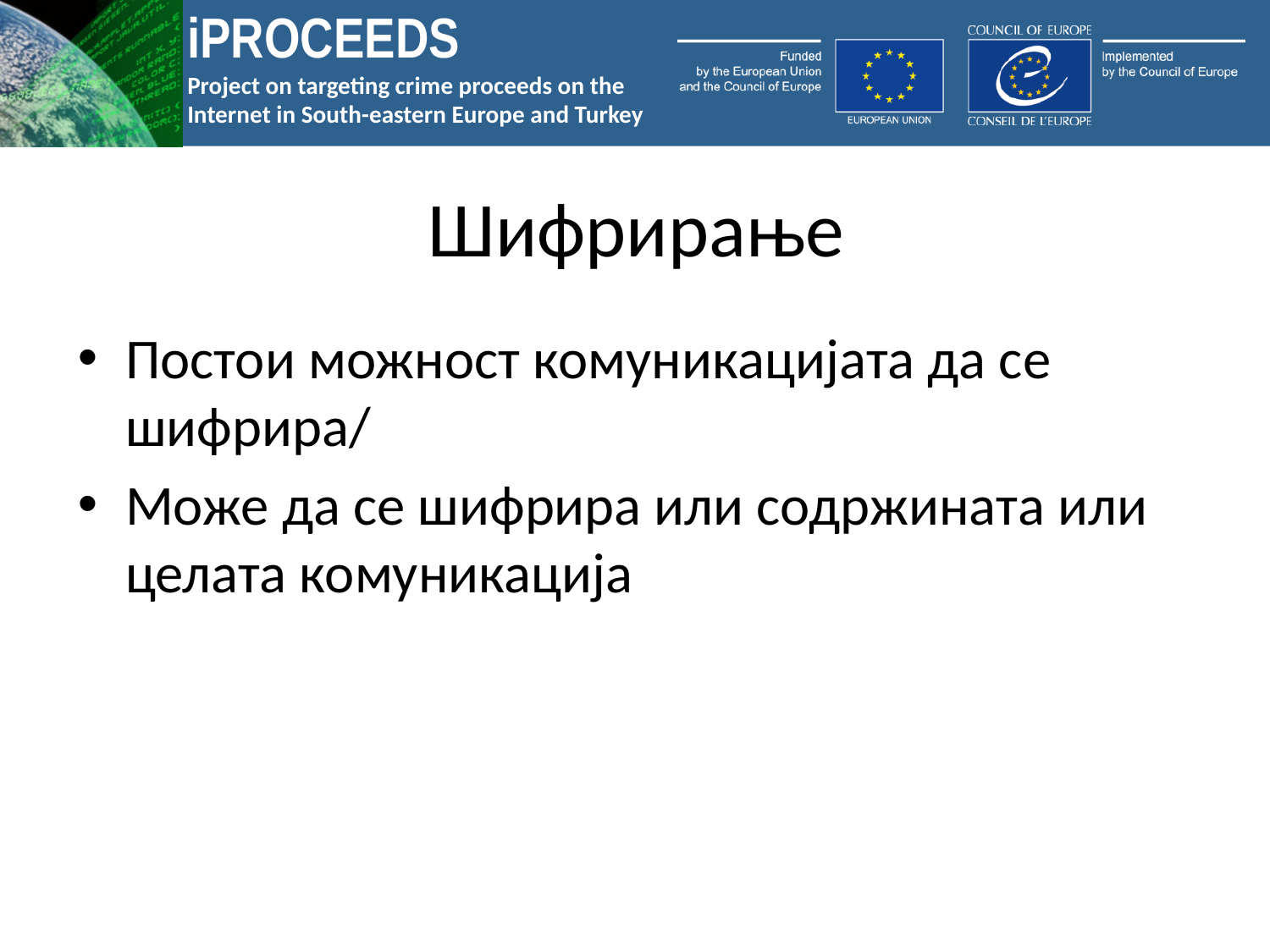

# Шифрирање
Постои можност комуникацијата да се шифрира/
Може да се шифрира или содржината или целата комуникација